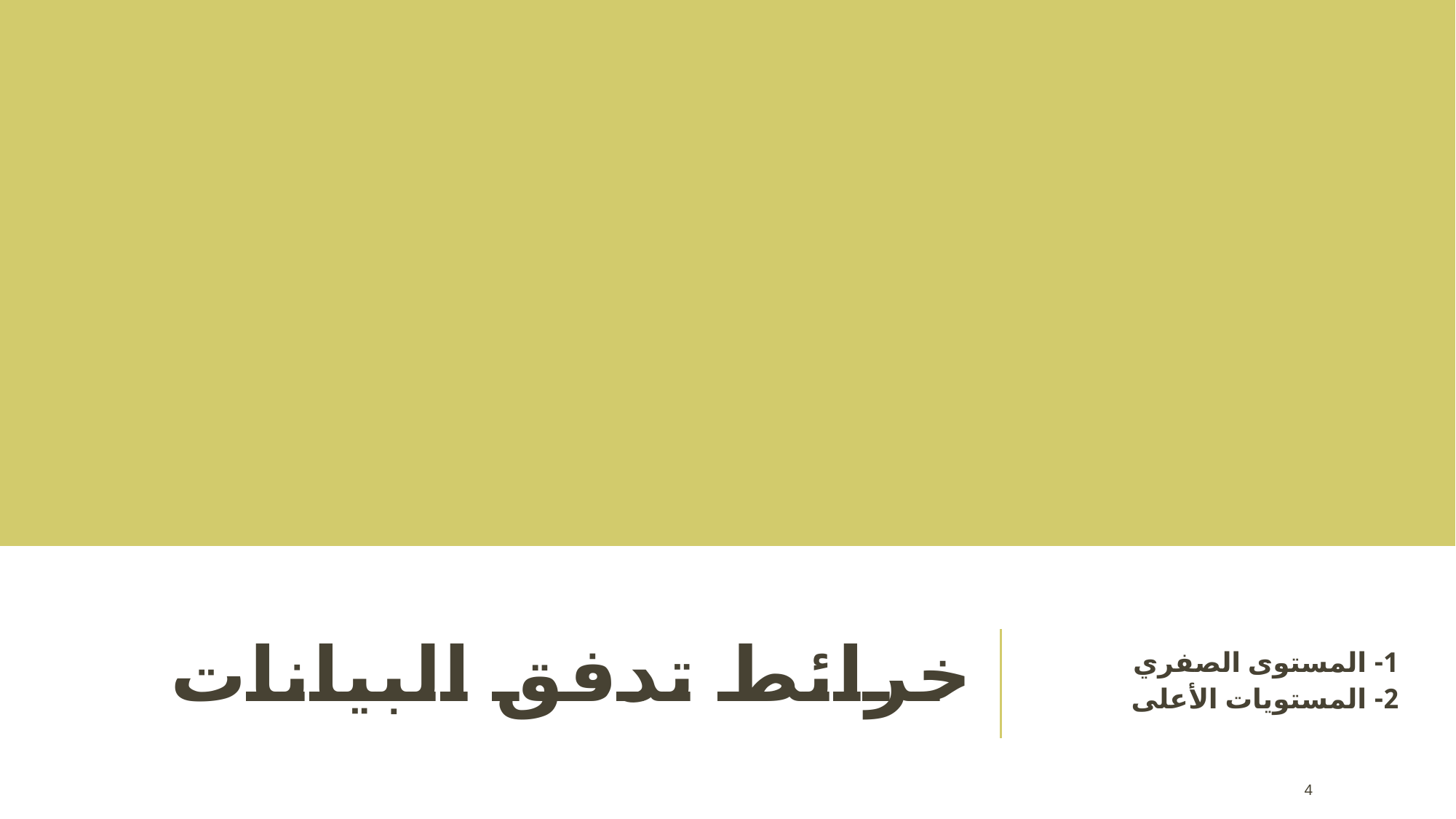

# خرائط تدفق البيانات
1- المستوى الصفري
2- المستويات الأعلى
4